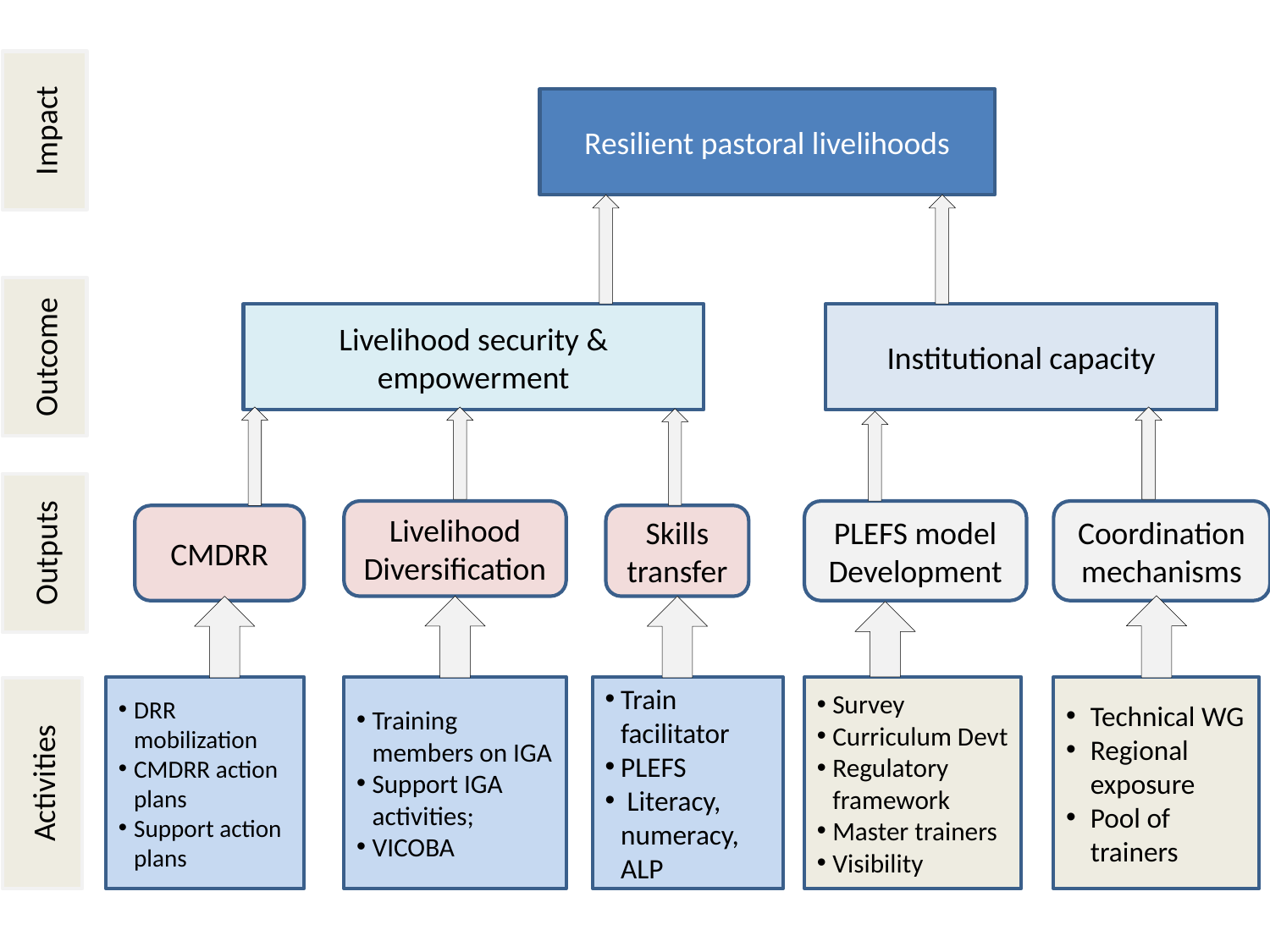

Impact
Resilient pastoral livelihoods

Outcome
Livelihood security & empowerment
Institutional capacity

Outputs
Livelihood Diversification
PLEFS model Development
Coordination mechanisms
CMDRR
Skills transfer

DRR mobilization
CMDRR action plans
Support action plans
Training  members on IGA
Support IGA activities;
VICOBA
Train facilitator
PLEFS
 Literacy, numeracy, ALP
Survey
Curriculum Devt
Regulatory framework
Master trainers
Visibility
Technical WG
Regional exposure
Pool of trainers
Activities